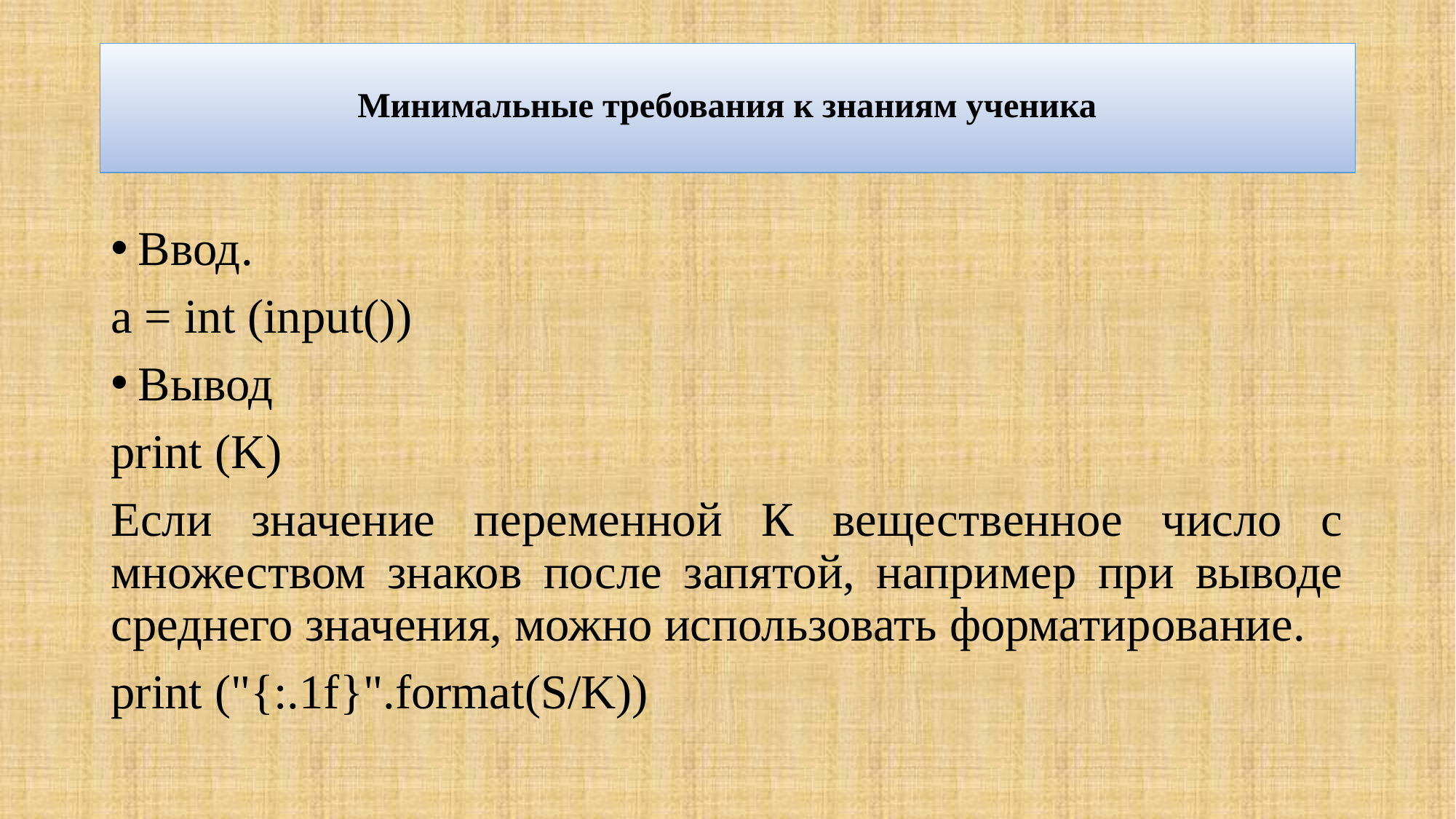

# Минимальные требования к знаниям ученика
Ввод.
a = int (input())
Вывод
print (K)
Если значение переменной К вещественное число с множеством знаков после запятой, например при выводе среднего значения, можно использовать форматирование.
print ("{:.1f}".format(S/K))